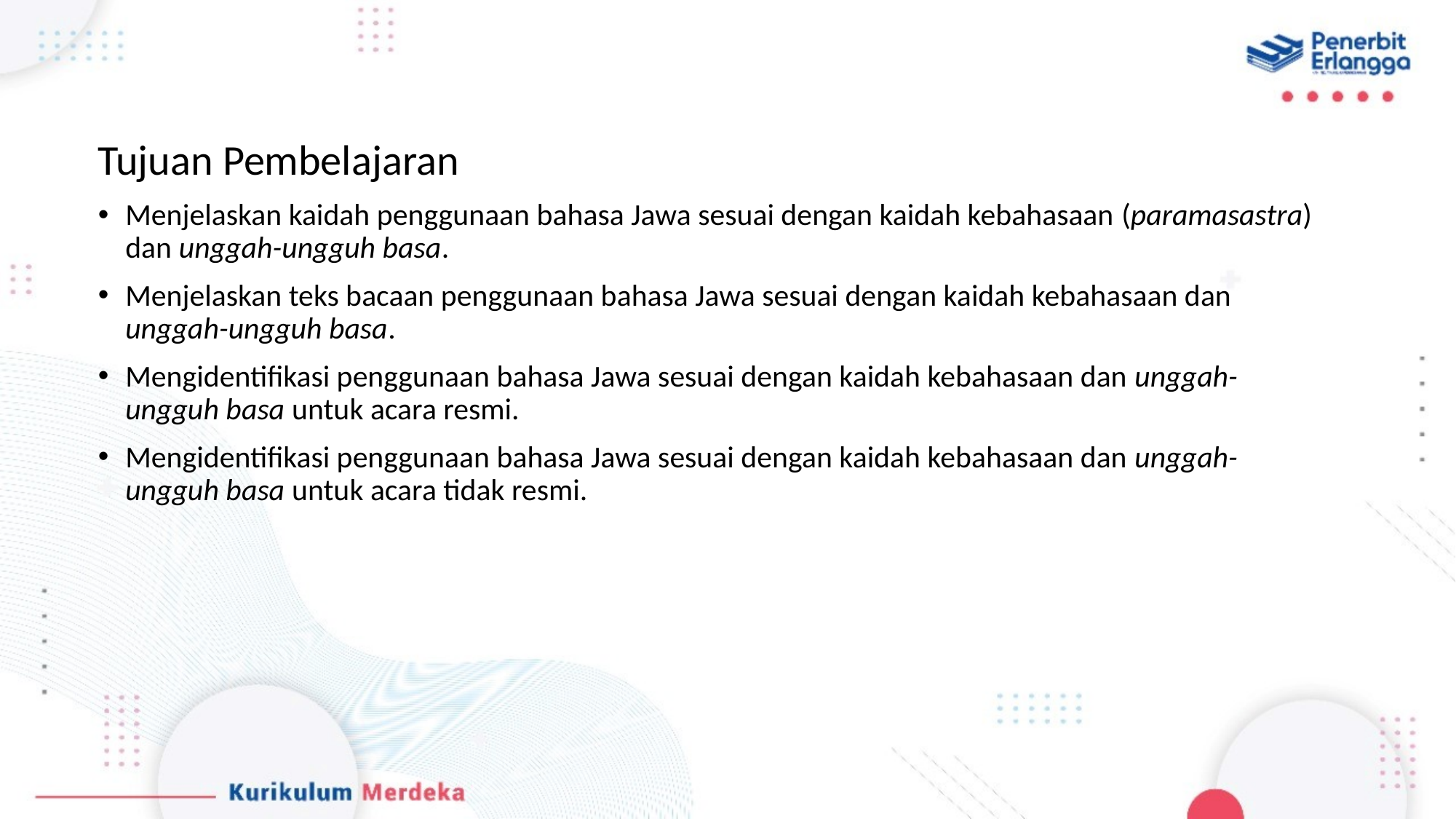

Tujuan Pembelajaran
Menjelaskan kaidah penggunaan bahasa Jawa sesuai dengan kaidah kebahasaan (paramasastra) dan unggah-ungguh basa.
Menjelaskan teks bacaan penggunaan bahasa Jawa sesuai dengan kaidah kebahasaan dan unggah-ungguh basa.
Mengidentifikasi penggunaan bahasa Jawa sesuai dengan kaidah kebahasaan dan unggah-ungguh basa untuk acara resmi.
Mengidentifikasi penggunaan bahasa Jawa sesuai dengan kaidah kebahasaan dan unggah-ungguh basa untuk acara tidak resmi.